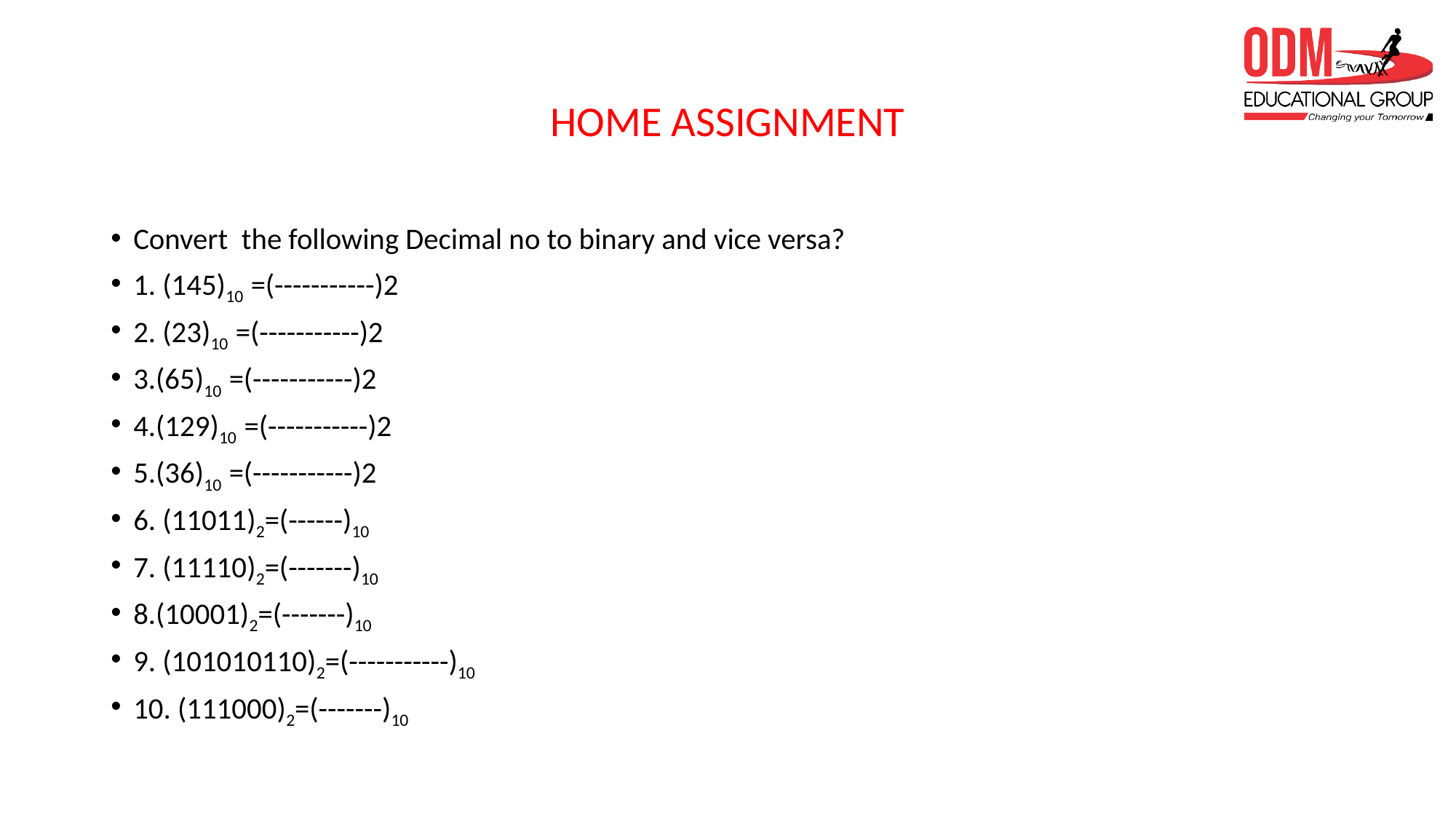

# HOME ASSIGNMENT
Convert  the following Decimal no to binary and vice versa?
1. (145)10  =(-----------)2
2. (23)10  =(-----------)2
3.(65)10  =(-----------)2
4.(129)10  =(-----------)2
5.(36)10  =(-----------)2
6. (11011)2=(------)10
7. (11110)2=(-------)10
8.(10001)2=(-------)10
9. (101010110)2=(-----------)10
10. (111000)2=(-------)10